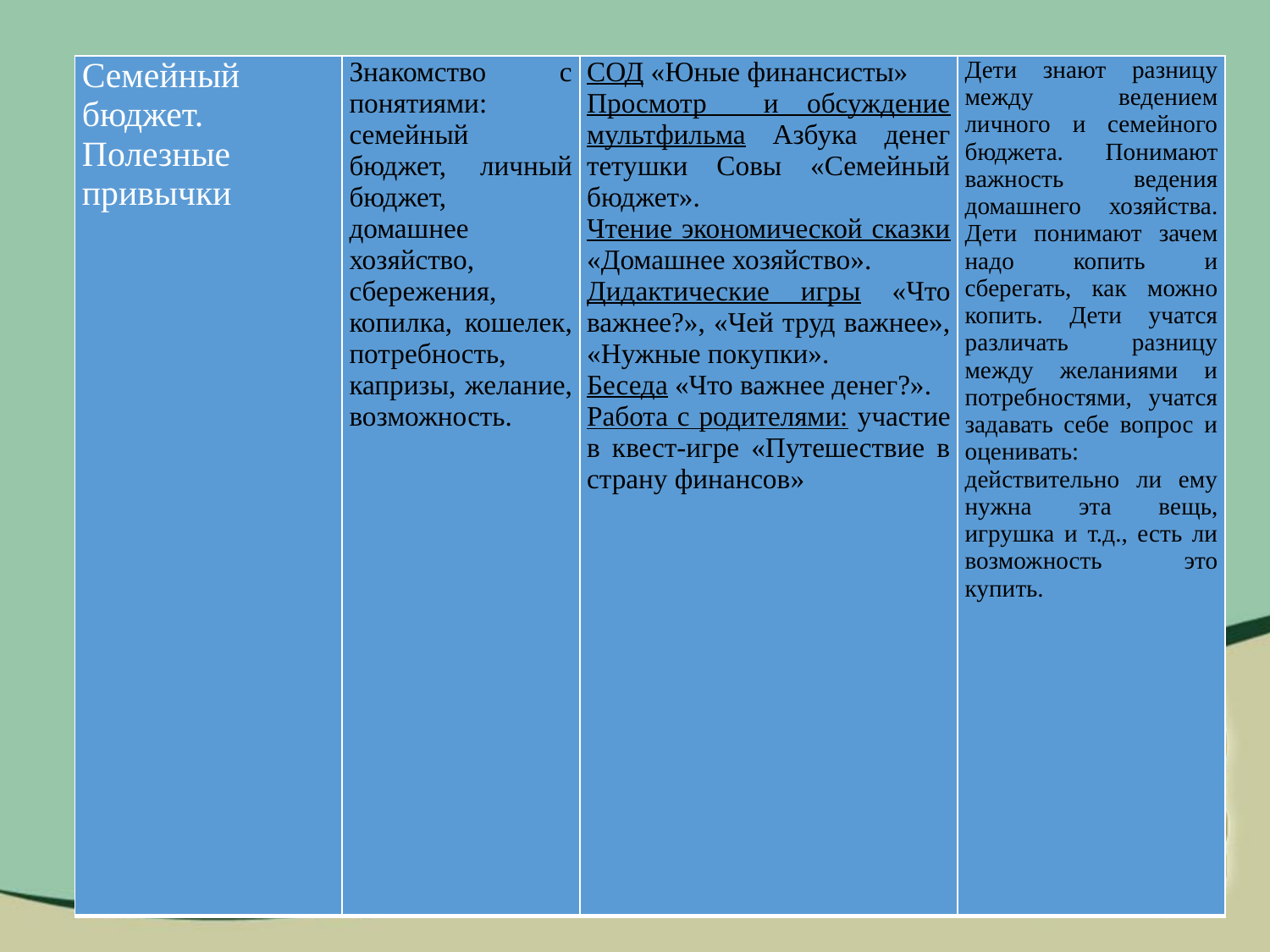

| Семейный бюджет. Полезные привычки | Знакомство с понятиями: семейный бюджет, личный бюджет, домашнее хозяйство, сбережения, копилка, кошелек, потребность, капризы, желание, возможность. | СОД «Юные финансисты» Просмотр и обсуждение мультфильма Азбука денег тетушки Совы «Семейный бюджет». Чтение экономической сказки «Домашнее хозяйство». Дидактические игры «Что важнее?», «Чей труд важнее», «Нужные покупки». Беседа «Что важнее денег?». Работа с родителями: участие в квест-игре «Путешествие в страну финансов» | Дети знают разницу между ведением личного и семейного бюджета. Понимают важность ведения домашнего хозяйства. Дети понимают зачем надо копить и сберегать, как можно копить. Дети учатся различать разницу между желаниями и потребностями, учатся задавать себе вопрос и оценивать: действительно ли ему нужна эта вещь, игрушка и т.д., есть ли возможность это купить. |
| --- | --- | --- | --- |